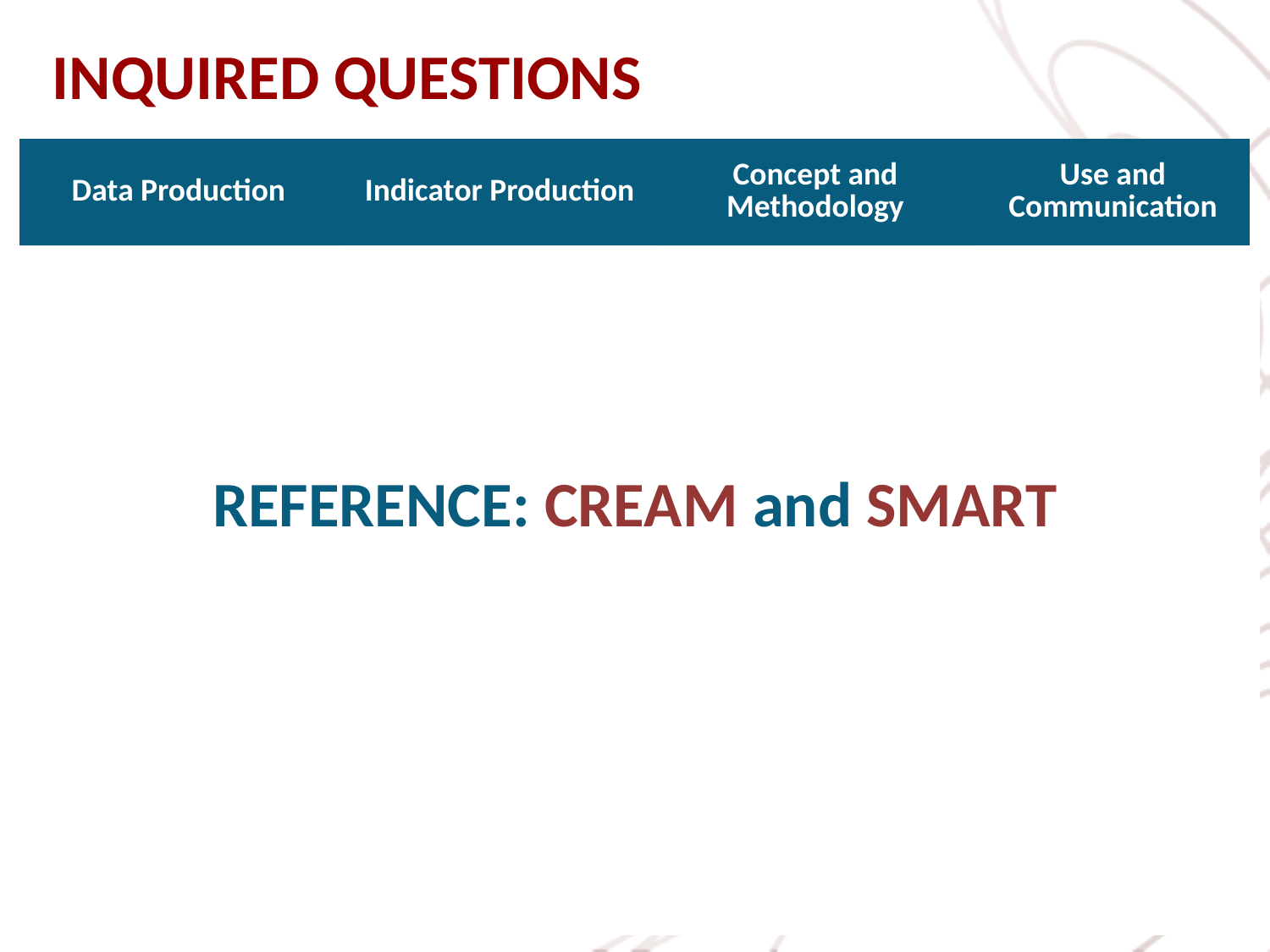

INQUIRED QUESTIONS
| Data Production | Indicator Production | Concept and Methodology | Use and Communication |
| --- | --- | --- | --- |
| Standardization of data collection, register and consolidation procedures ⇒ Database organization and security ⇒ Disaggregation ⇒ Historicity ⇒ Accessibility ⇒ Timeliness ⇒ Cost | Register and memory ⇒ Checking procedures ⇒ Disaggregation ⇒ Historicity ⇒ Accessibility ⇒ Time delay | Measure’s relevance ⇒ Planning alignment ⇒ Clarity ⇒ Methodological adequacy ⇒ Sufficiency ⇒ Ambiguity ⇒ Comprehensibility ⇒ Duplicity | Stakeholders’ ownership ⇒ Publicization |

REFERENCE: CREAM and SMART